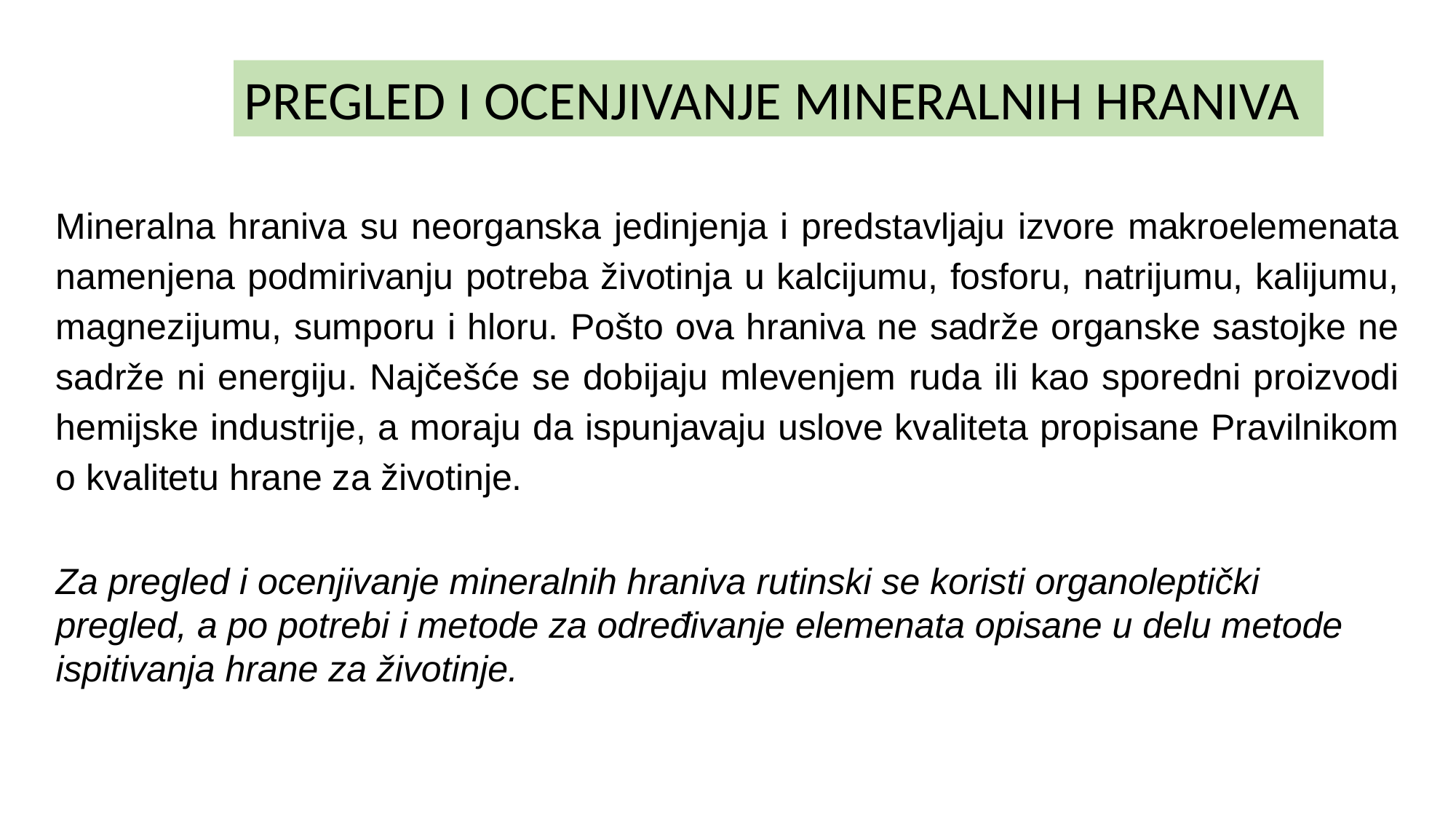

PREGLED I OCENJIVANJE MINERALNIH HRANIVA
Mineralna hraniva su neorganska jedinjenja i predstavljaju izvore makroelemenata namenjena podmirivanju potreba životinja u kalcijumu, fosforu, natrijumu, kalijumu, magnezijumu, sumporu i hloru. Pošto ova hraniva ne sadrže organske sastojke ne sadrže ni energiju. Najčešće se dobijaju mlevenjem ruda ili kao sporedni proizvodi hemijske industrije, a moraju da ispunjavaju uslove kvaliteta propisane Pravilnikom o kvalitetu hrane za životinje.

Za pregled i ocenjivanje mineralnih hraniva rutinski se koristi organoleptički pregled, a po potrebi i metode za određivanje elemenata opisane u delu metode ispitivanja hrane za životinje.